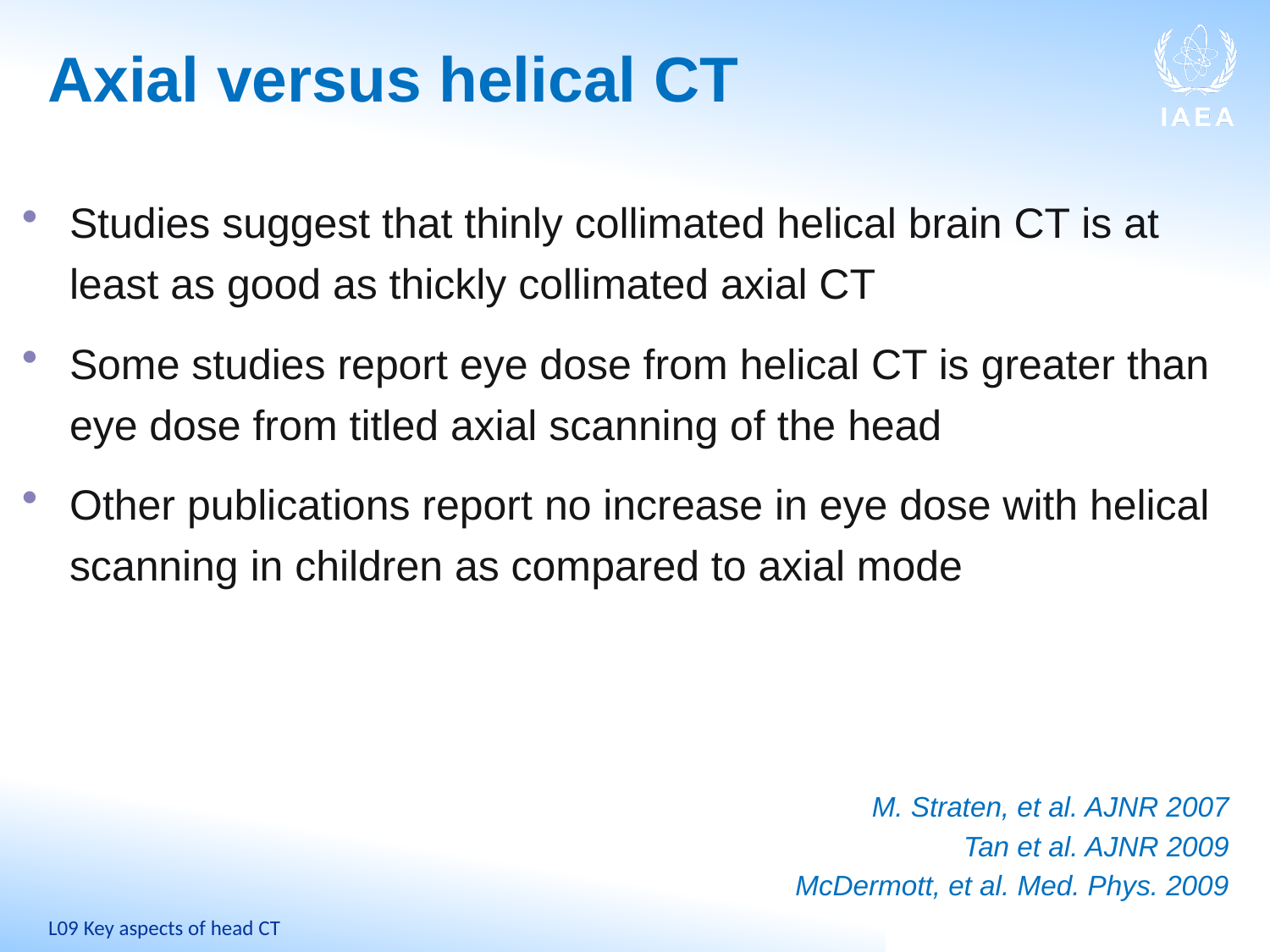

# Axial versus helical CT
Studies suggest that thinly collimated helical brain CT is at least as good as thickly collimated axial CT
Some studies report eye dose from helical CT is greater than eye dose from titled axial scanning of the head
Other publications report no increase in eye dose with helical scanning in children as compared to axial mode

M. Straten, et al. AJNR 2007
	Tan et al. AJNR 2009
McDermott, et al. Med. Phys. 2009